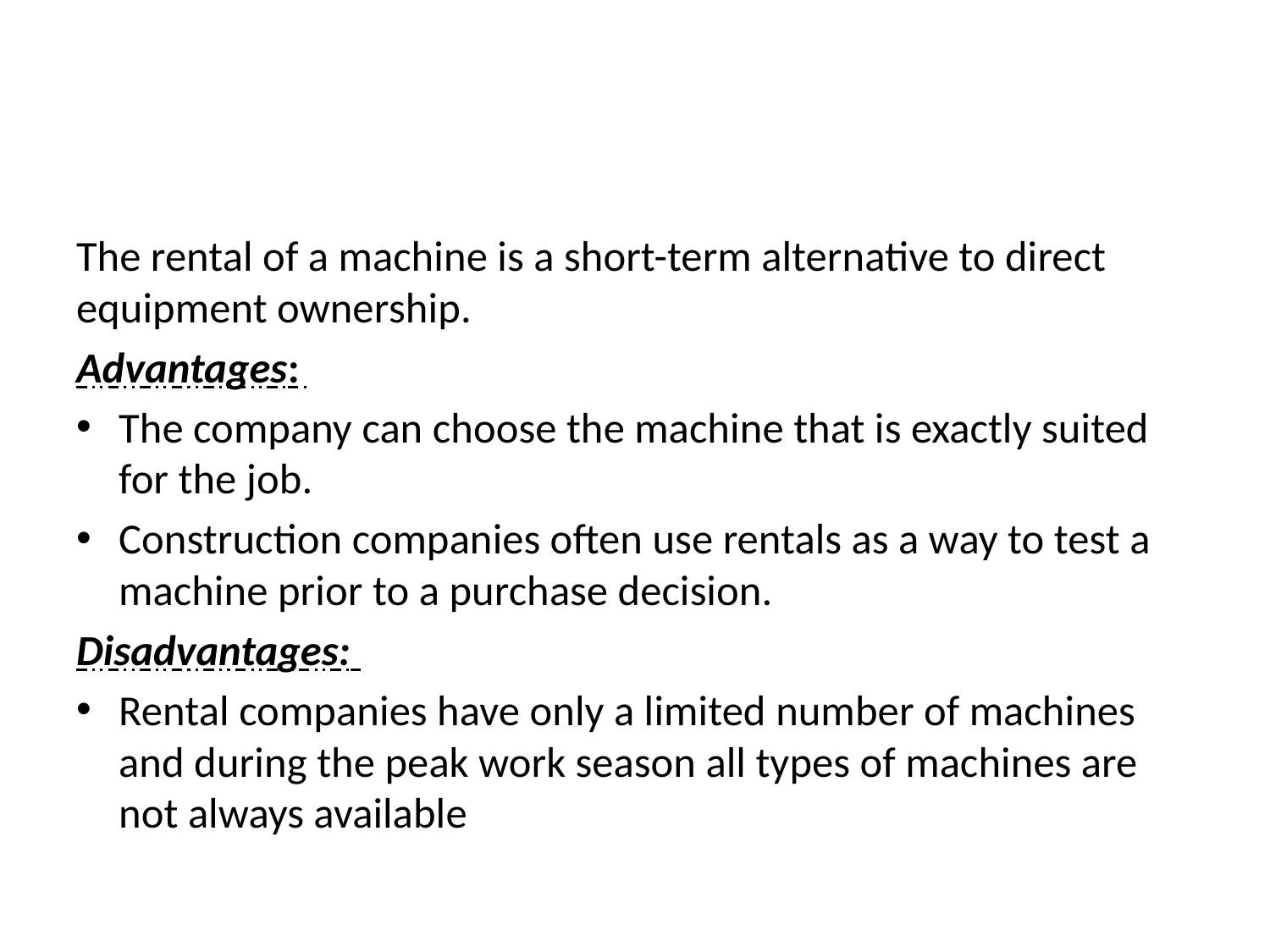

#
The rental of a machine is a short-term alternative to direct equipment owner­ship.
Advantages:
The company can choose the machine that is exactly suited for the job.
Construction companies often use rentals as a way to test a machine prior to a purchase decision.
Disadvantages:
Rental companies have only a limited number of machines and during the peak work season all types of machines are not always available